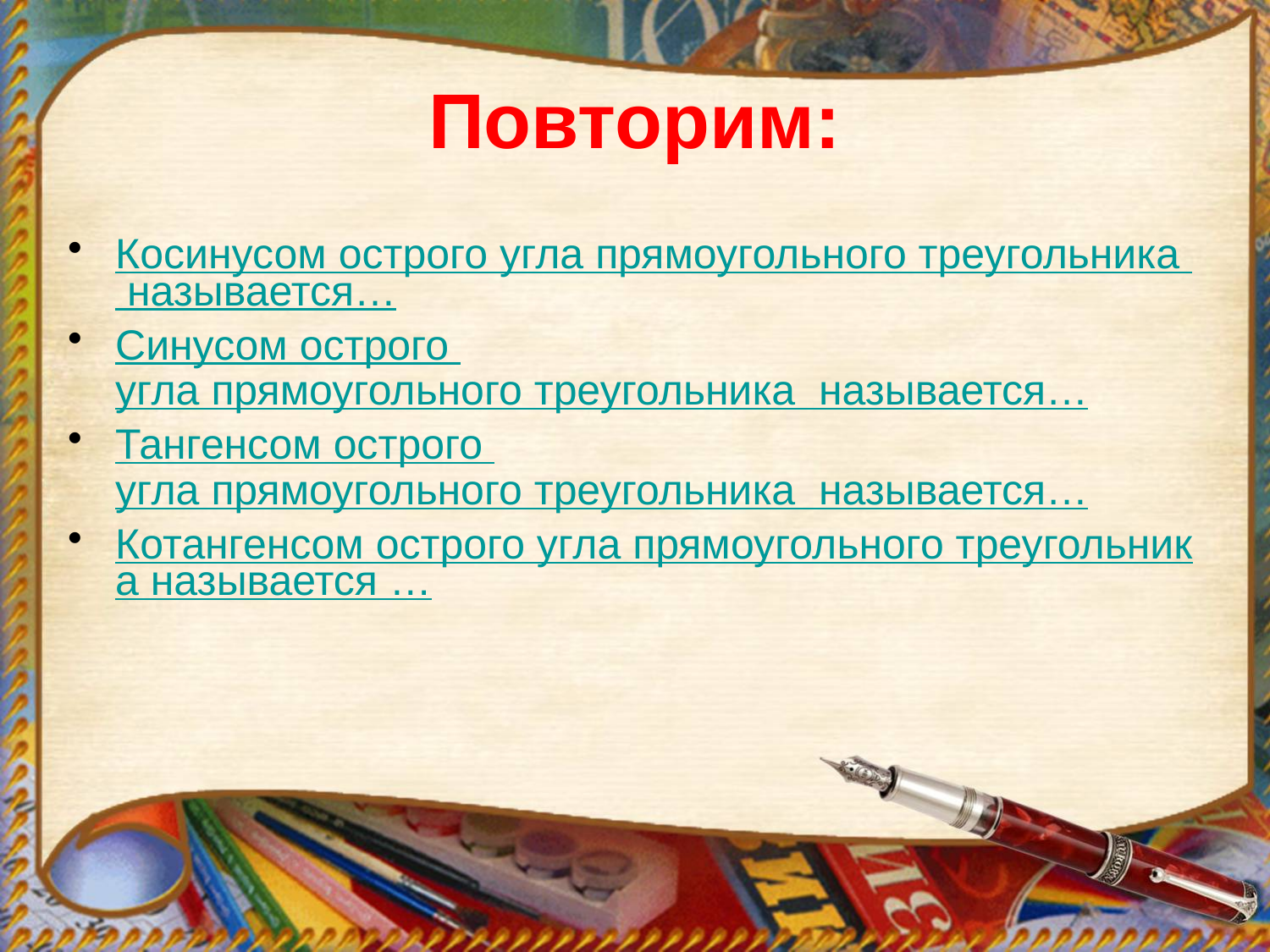

# Повторим:
Косинусом острого угла прямоугольного треугольника  называется…
Синусом острого угла прямоугольного треугольника  называется…
Тангенсом острого угла прямоугольного треугольника  называется…
Котангенсом острого угла прямоугольного треугольника называется …